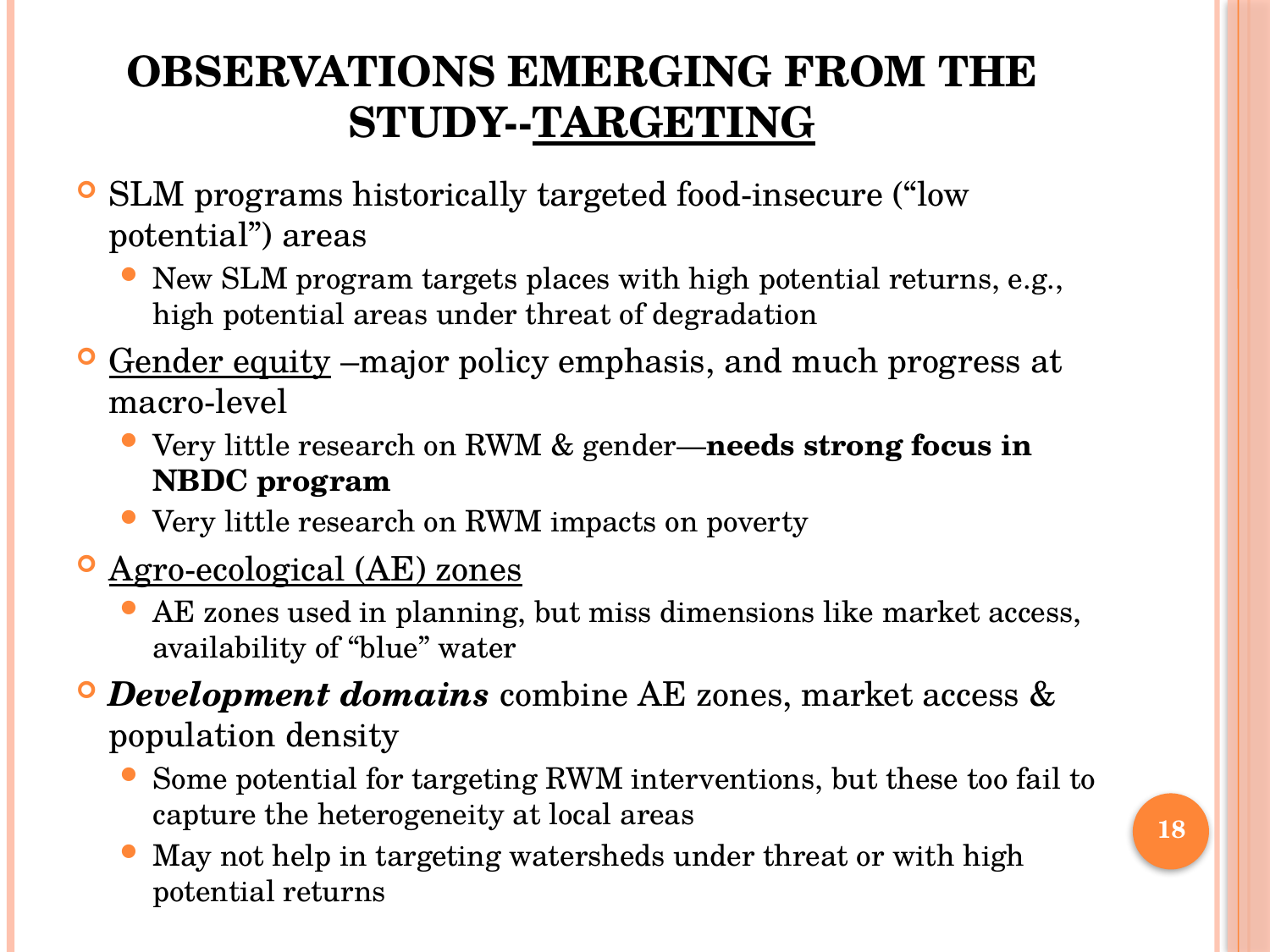

# observations emerging from the study--Targeting
SLM programs historically targeted food-insecure (“low potential”) areas
New SLM program targets places with high potential returns, e.g., high potential areas under threat of degradation
Gender equity –major policy emphasis, and much progress at macro-level
Very little research on RWM & gender—needs strong focus in NBDC program
Very little research on RWM impacts on poverty
Agro-ecological (AE) zones
AE zones used in planning, but miss dimensions like market access, availability of “blue” water
Development domains combine AE zones, market access & population density
Some potential for targeting RWM interventions, but these too fail to capture the heterogeneity at local areas
May not help in targeting watersheds under threat or with high potential returns
18